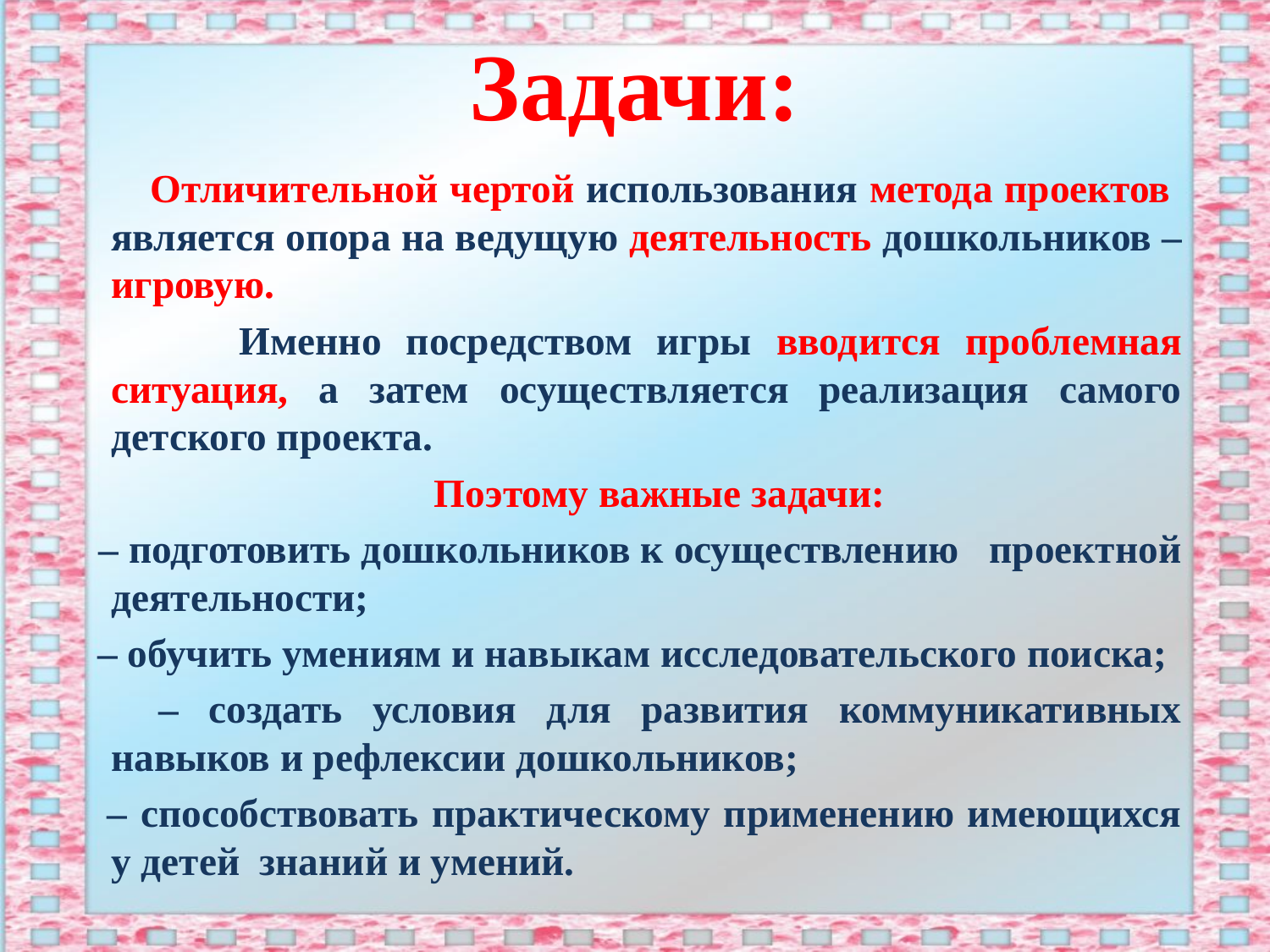

# Задачи:
       Отличительной чертой использования метода проектов  является опора на ведущую деятельность дошкольников – игровую.
       Именно посредством игры вводится проблемная ситуация, а затем осуществляется реализация самого детского проекта.
       Поэтому важные задачи:
   – подготовить дошкольников к осуществлению   проектной деятельности;
   – обучить умениям и навыкам исследовательского поиска;
   – создать условия для развития коммуникативных навыков и рефлексии дошкольников;
   – способствовать практическому применению имеющихся у детей  знаний и умений.